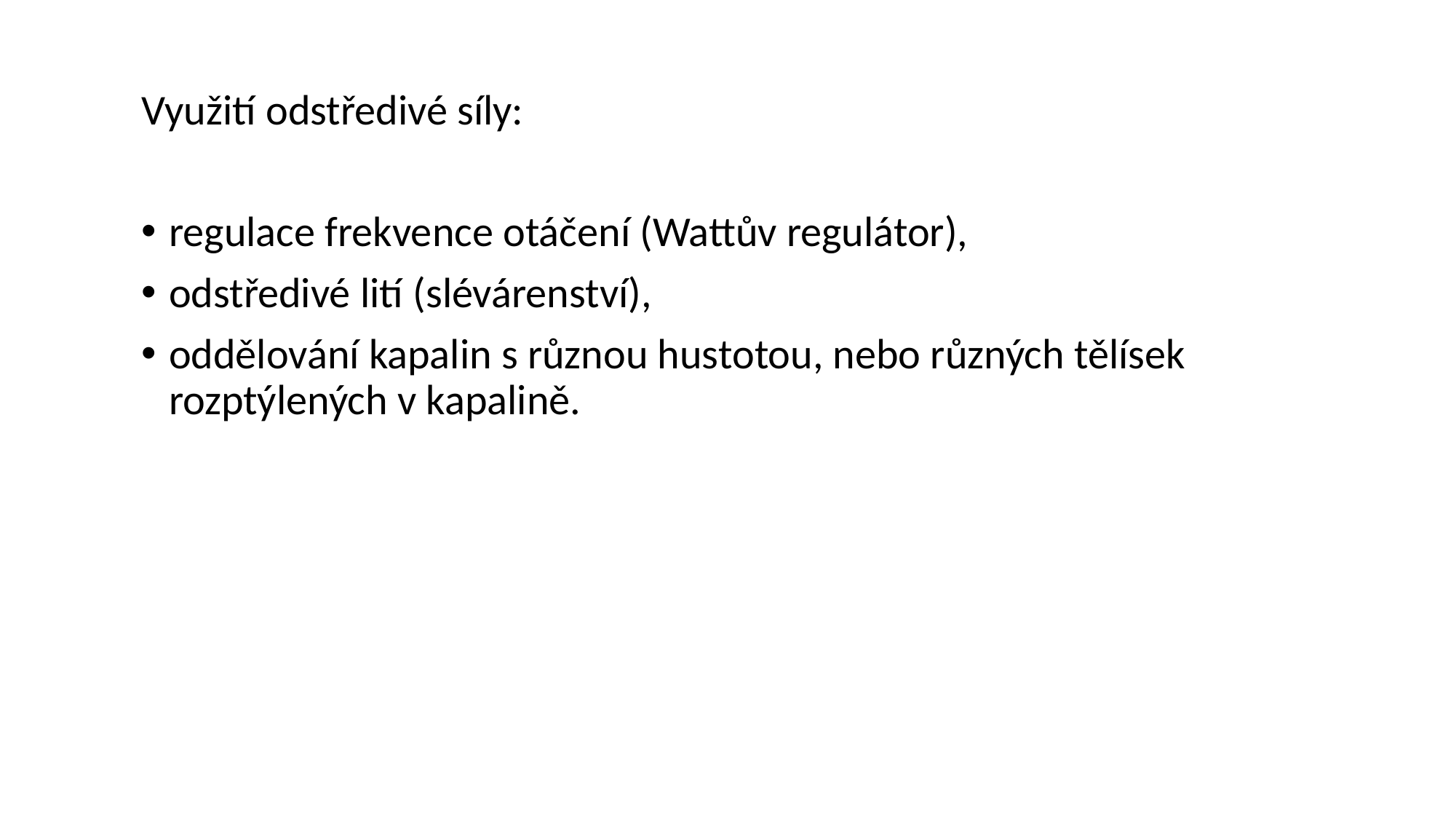

Využití odstředivé síly:

regulace frekvence otáčení (Wattův regulátor),
odstředivé lití (slévárenství),
oddělování kapalin s různou hustotou, nebo různých tělísek rozptýlených v kapalině.